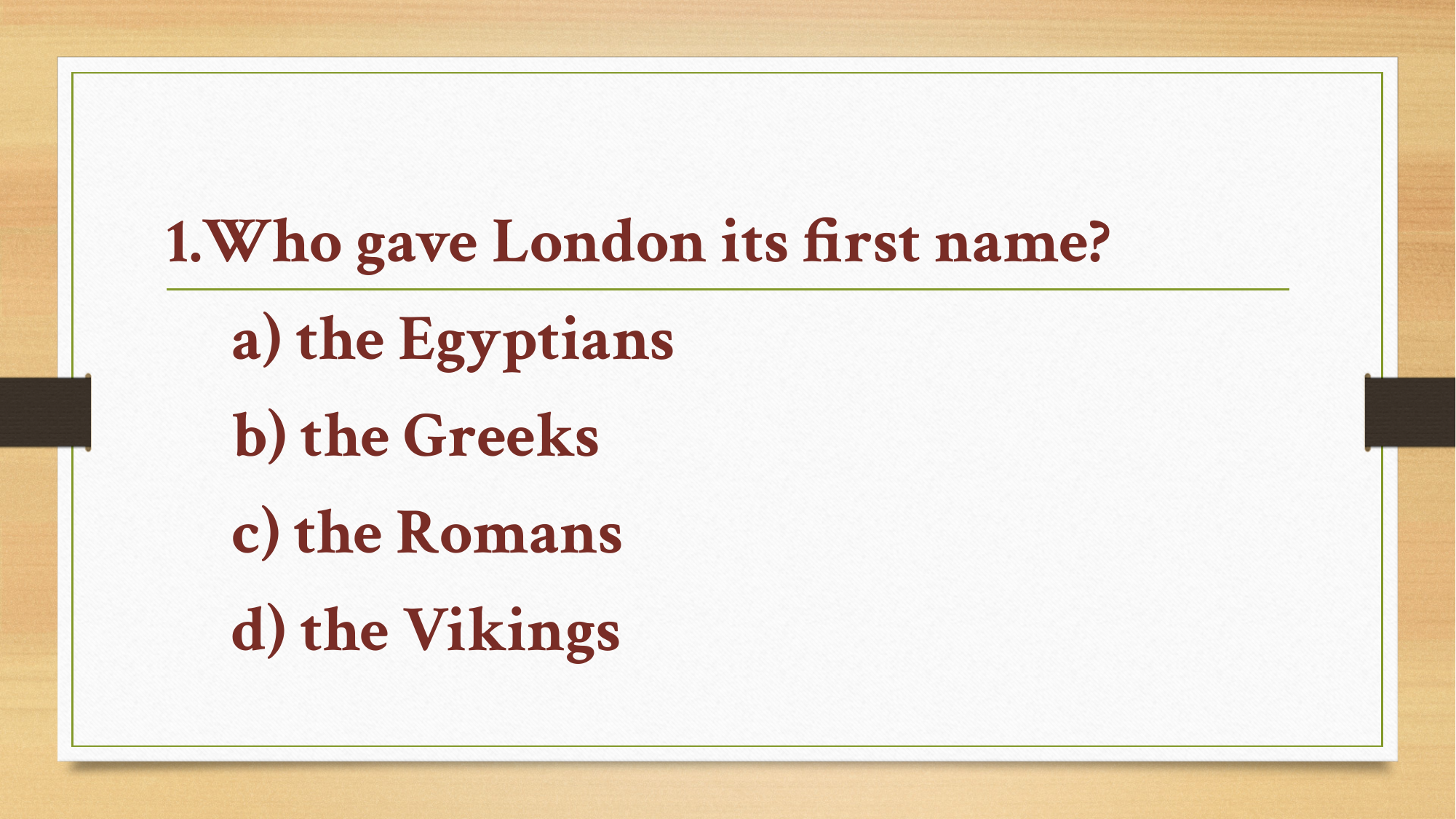

#
1.Who gave London its first name?
     a) the Egyptians
     b) the Greeks
     c) the Romans
     d) the Vikings